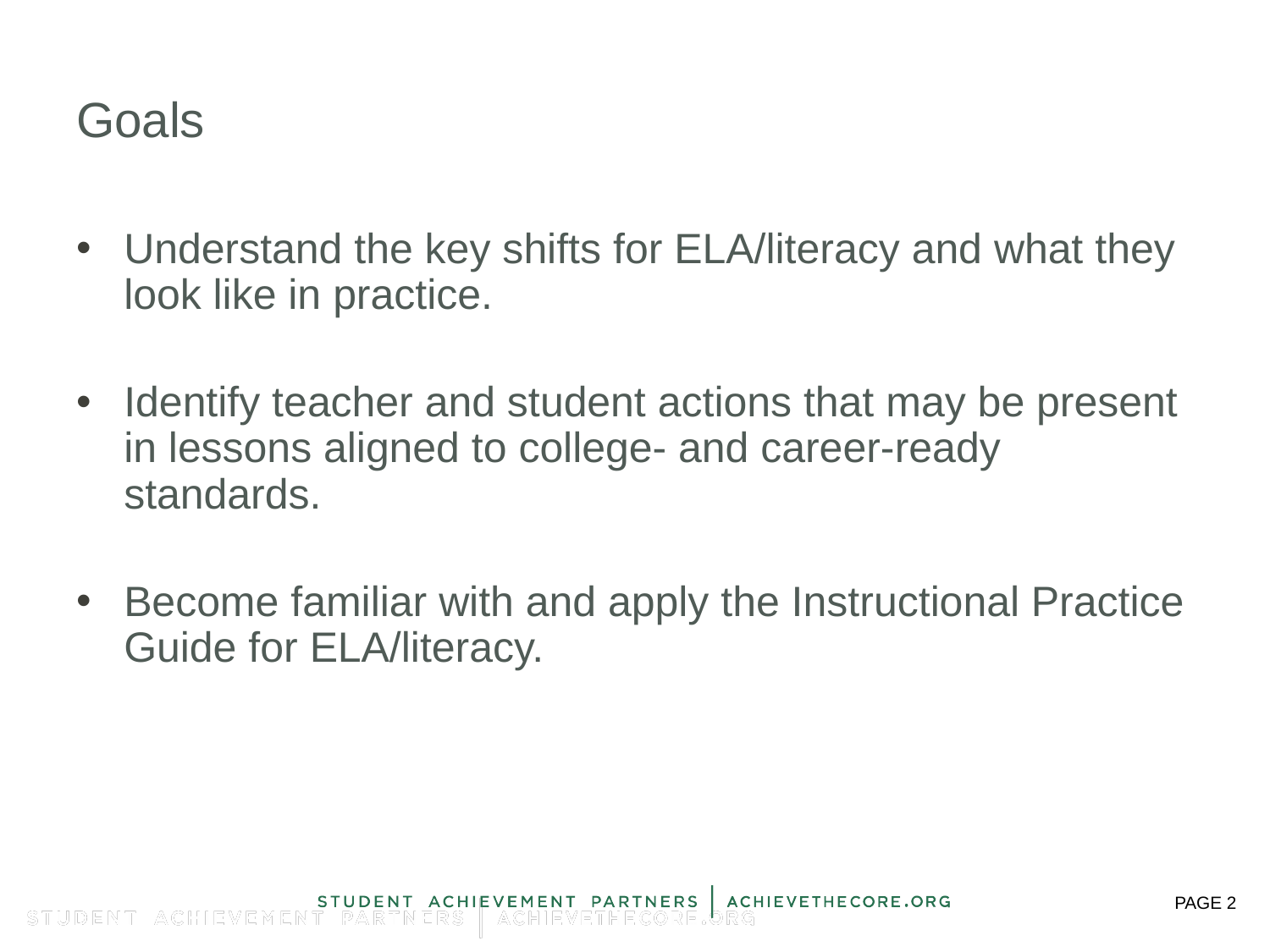

# Goals
Understand the key shifts for ELA/literacy and what they look like in practice.

Identify teacher and student actions that may be present in lessons aligned to college- and career-ready standards.

Become familiar with and apply the Instructional Practice Guide for ELA/literacy.